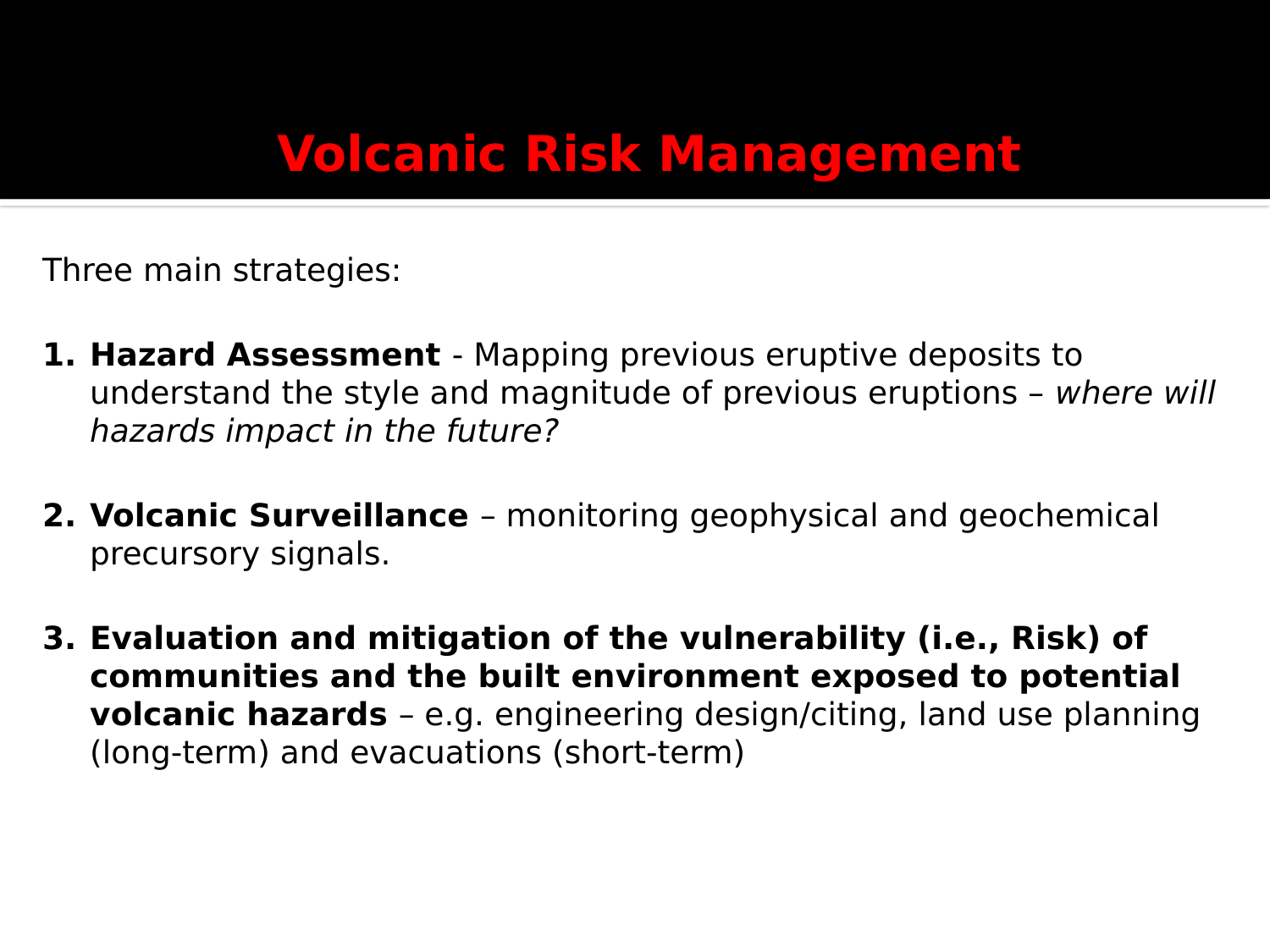

Volcanic Risk Management

Three main strategies:

Hazard Assessment - Mapping previous eruptive deposits to understand the style and magnitude of previous eruptions – where will hazards impact in the future?

Volcanic Surveillance – monitoring geophysical and geochemical precursory signals.

Evaluation and mitigation of the vulnerability (i.e., Risk) of communities and the built environment exposed to potential volcanic hazards – e.g. engineering design/citing, land use planning (long-term) and evacuations (short-term)